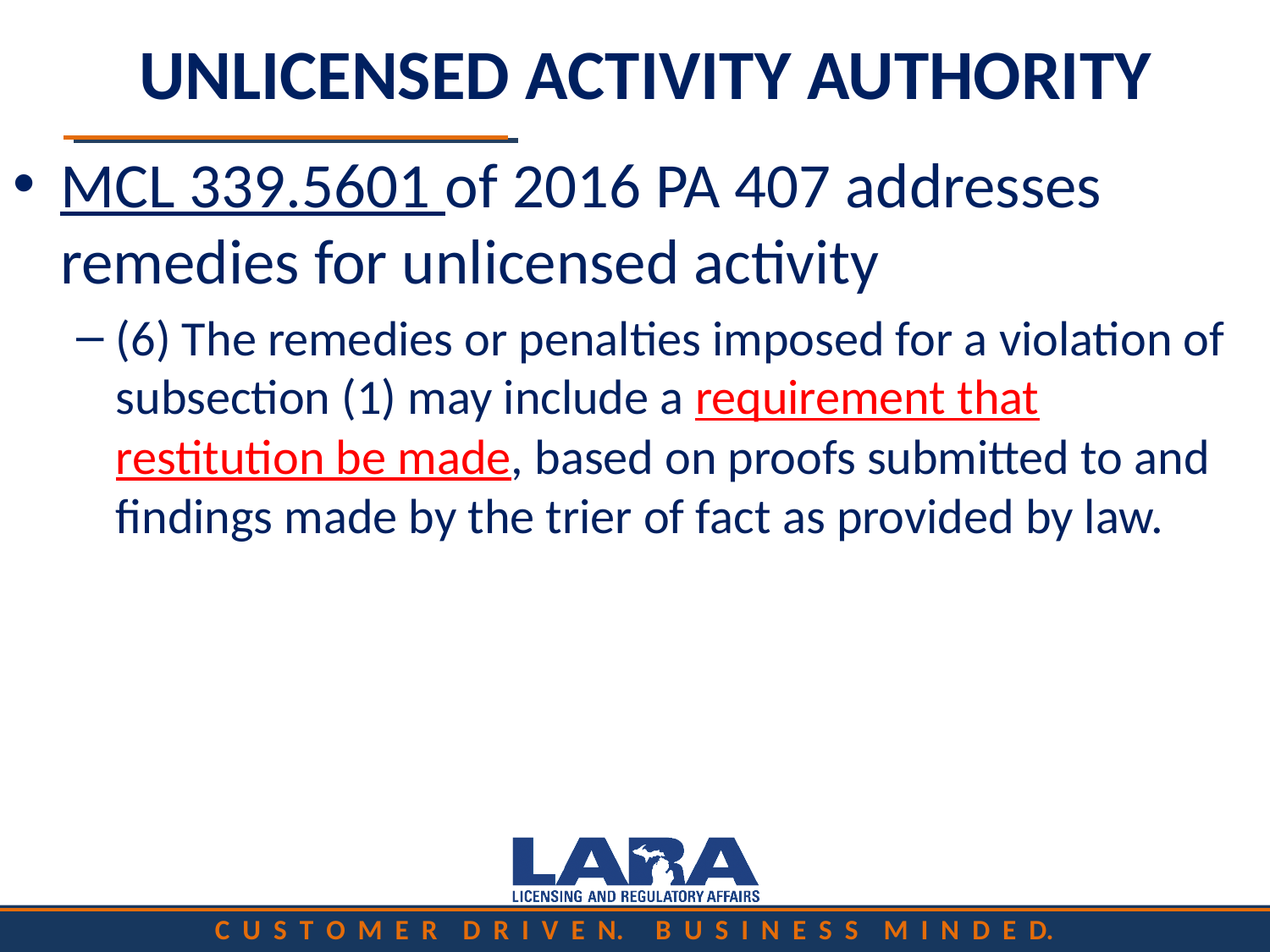

# UNLICENSED ACTIVITY AUTHORITY
MCL 339.5601 of 2016 PA 407 addresses remedies for unlicensed activity
(6) The remedies or penalties imposed for a violation of subsection (1) may include a requirement that restitution be made, based on proofs submitted to and findings made by the trier of fact as provided by law.